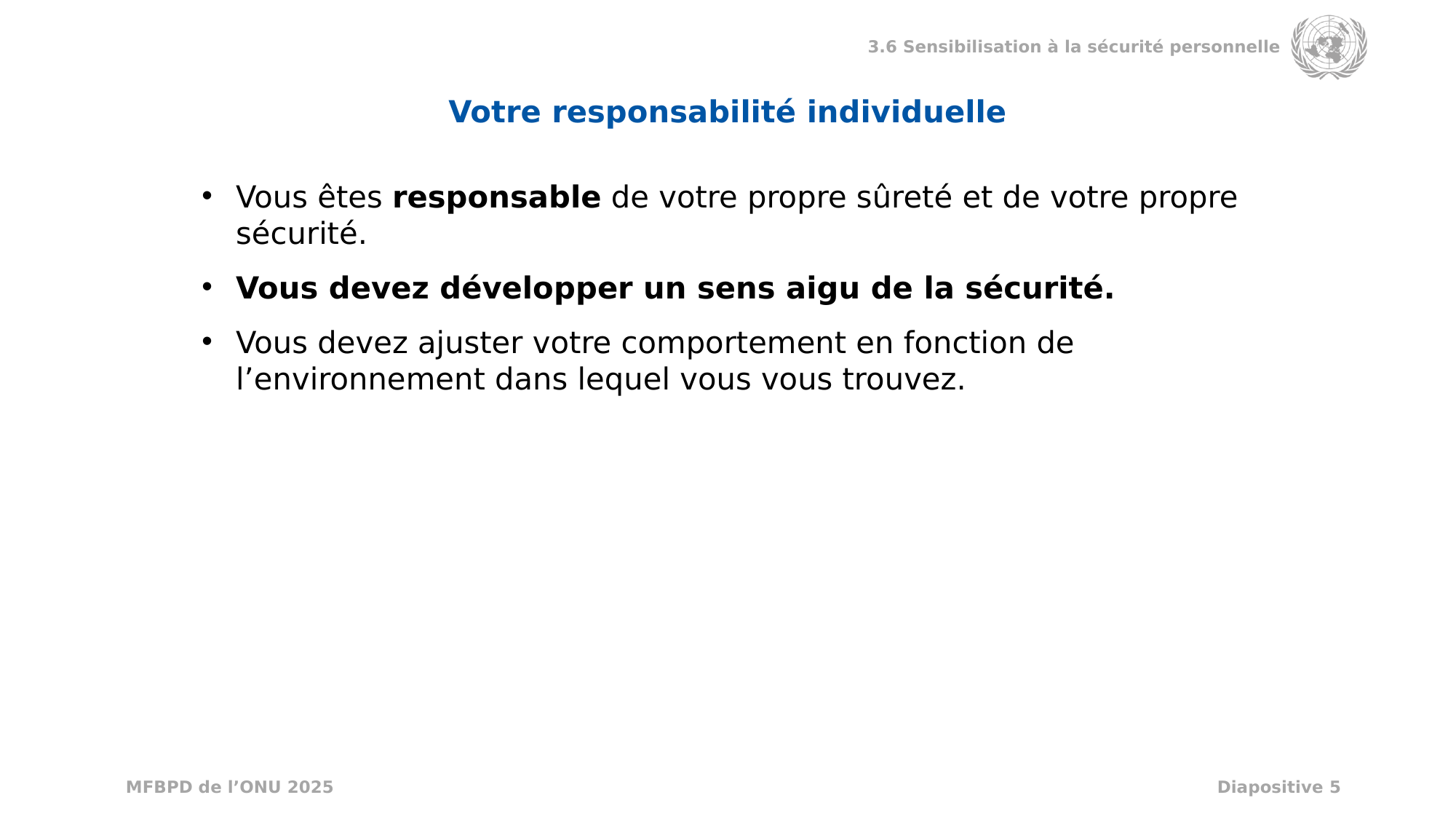

Votre responsabilité individuelle
Vous êtes responsable de votre propre sûreté et de votre propre sécurité.
Vous devez développer un sens aigu de la sécurité.
Vous devez ajuster votre comportement en fonction de l’environnement dans lequel vous vous trouvez.